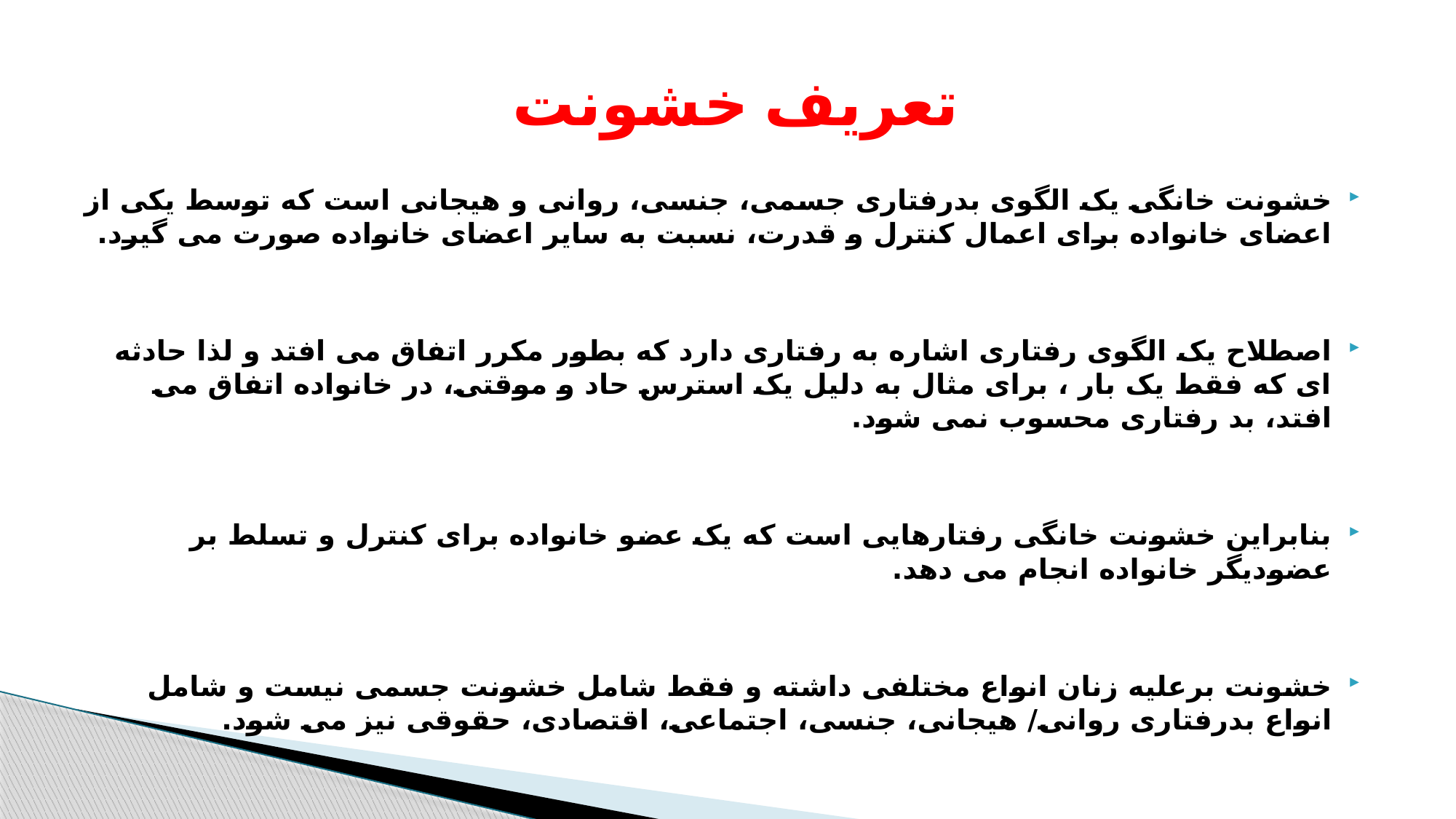

# تعریف خشونت
خشونت خانگی یک الگوی بدرفتاری جسمی، جنسی، روانی و هیجانی است که توسط یکی از اعضای خانواده برای اعمال کنترل و قدرت، نسبت به سایر اعضای خانواده صورت می گیرد.

اصطلاح یک الگوی رفتاری اشاره به رفتاری دارد که بطور مکرر اتفاق می افتد و لذا حادثه ای که فقط یک بار ، برای مثال به دلیل یک استرس حاد و موقتی، در خانواده اتفاق می افتد، بد رفتاری محسوب نمی شود.

بنابراین خشونت خانگی رفتارهایی است که یک عضو خانواده برای کنترل و تسلط بر عضودیگر خانواده انجام می دهد.

خشونت برعلیه زنان انواع مختلفی داشته و فقط شامل خشونت جسمی نیست و شامل انواع بدرفتاری روانی/ هیجانی، جنسی، اجتماعی، اقتصادی، حقوقی نیز می شود.